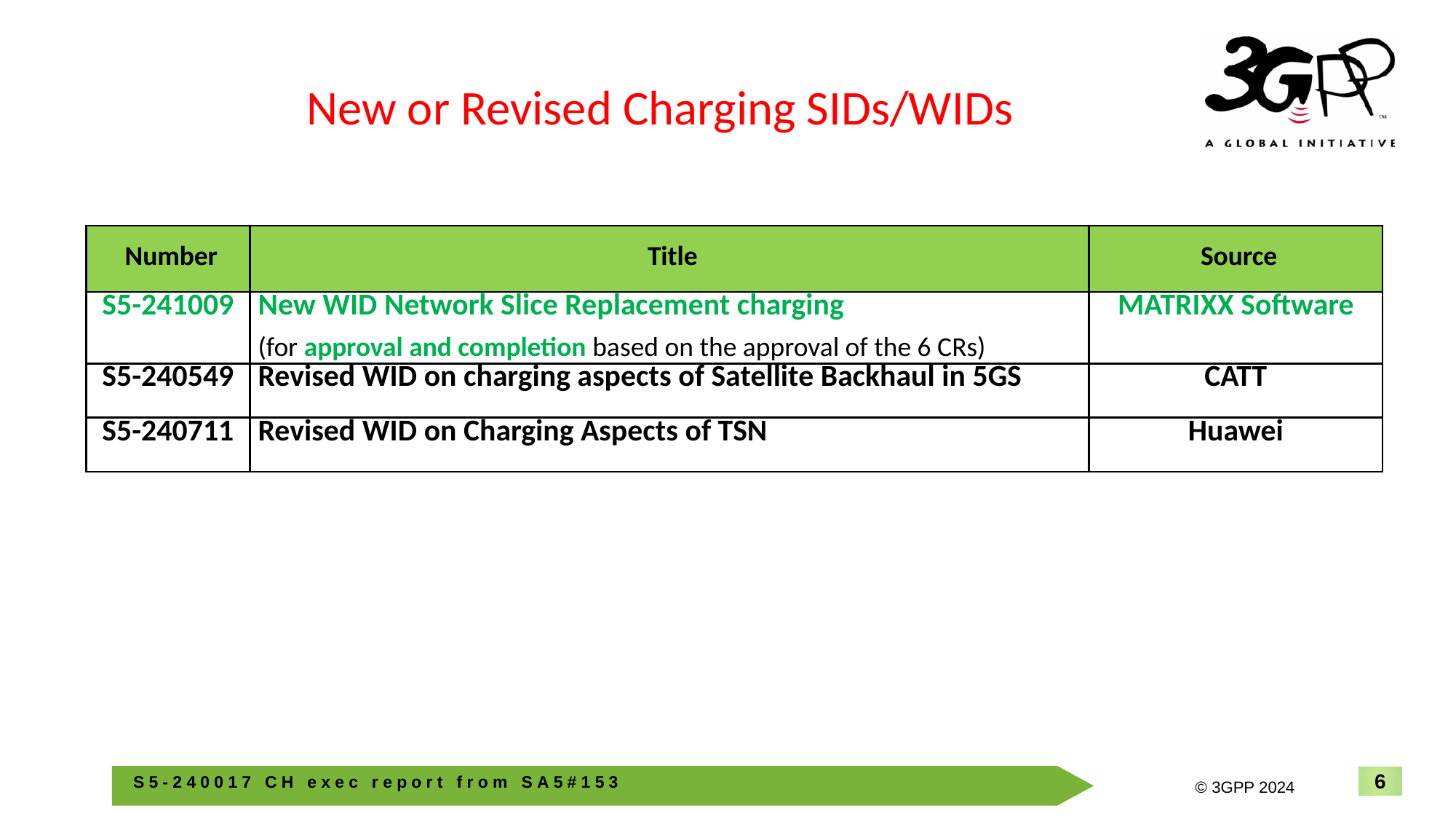

New or Revised Charging SIDs/WIDs
| Number | Title | Source |
| --- | --- | --- |
| S5-241009 | New WID Network Slice Replacement charging (for approval and completion based on the approval of the 6 CRs) | MATRIXX Software |
| S5-240549 | Revised WID on charging aspects of Satellite Backhaul in 5GS | CATT |
| S5-240711 | Revised WID on Charging Aspects of TSN | Huawei |